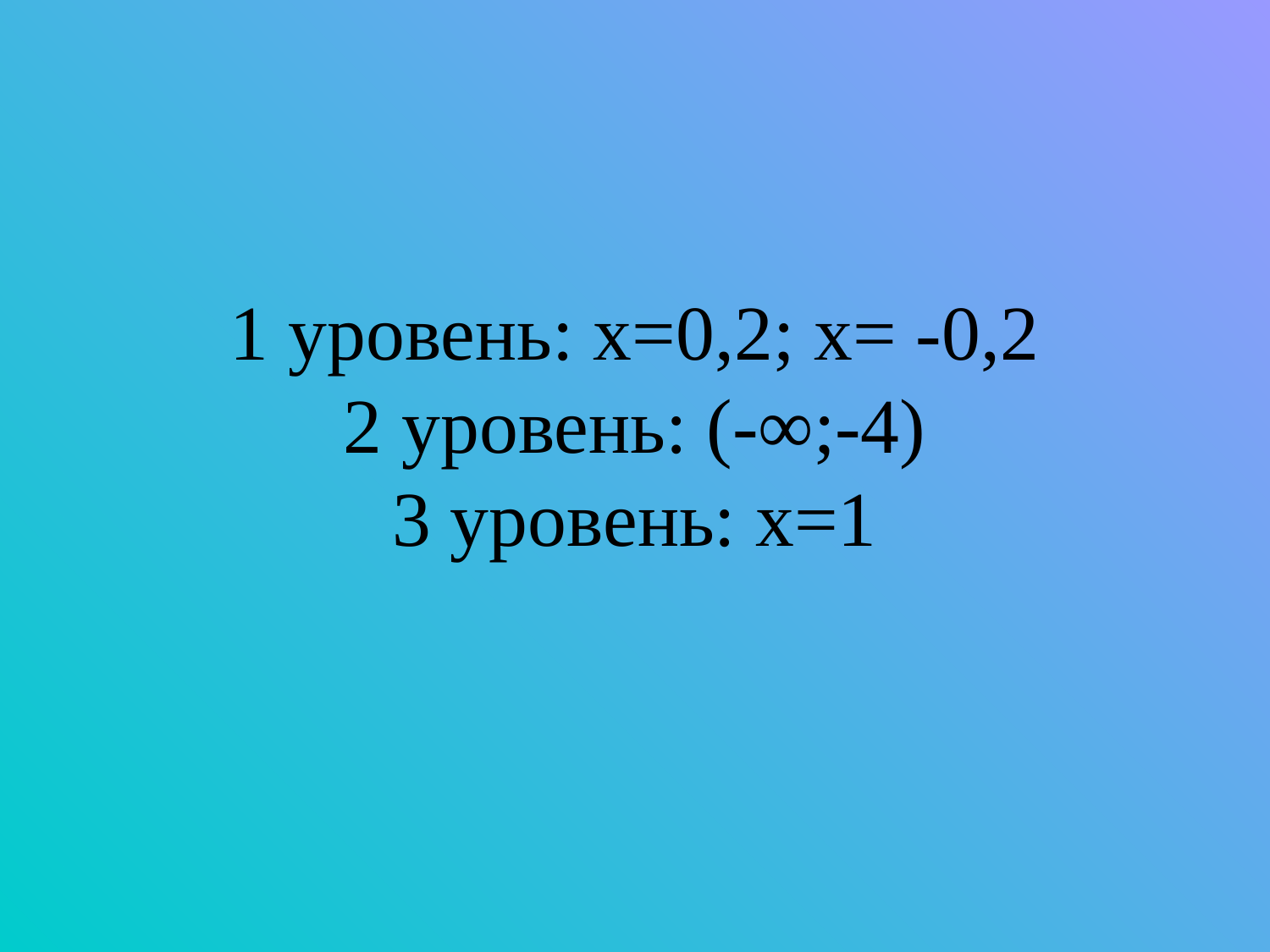

# 1 уровень: х=0,2; х= -0,2 2 уровень: (-∞;-4) 3 уровень: х=1